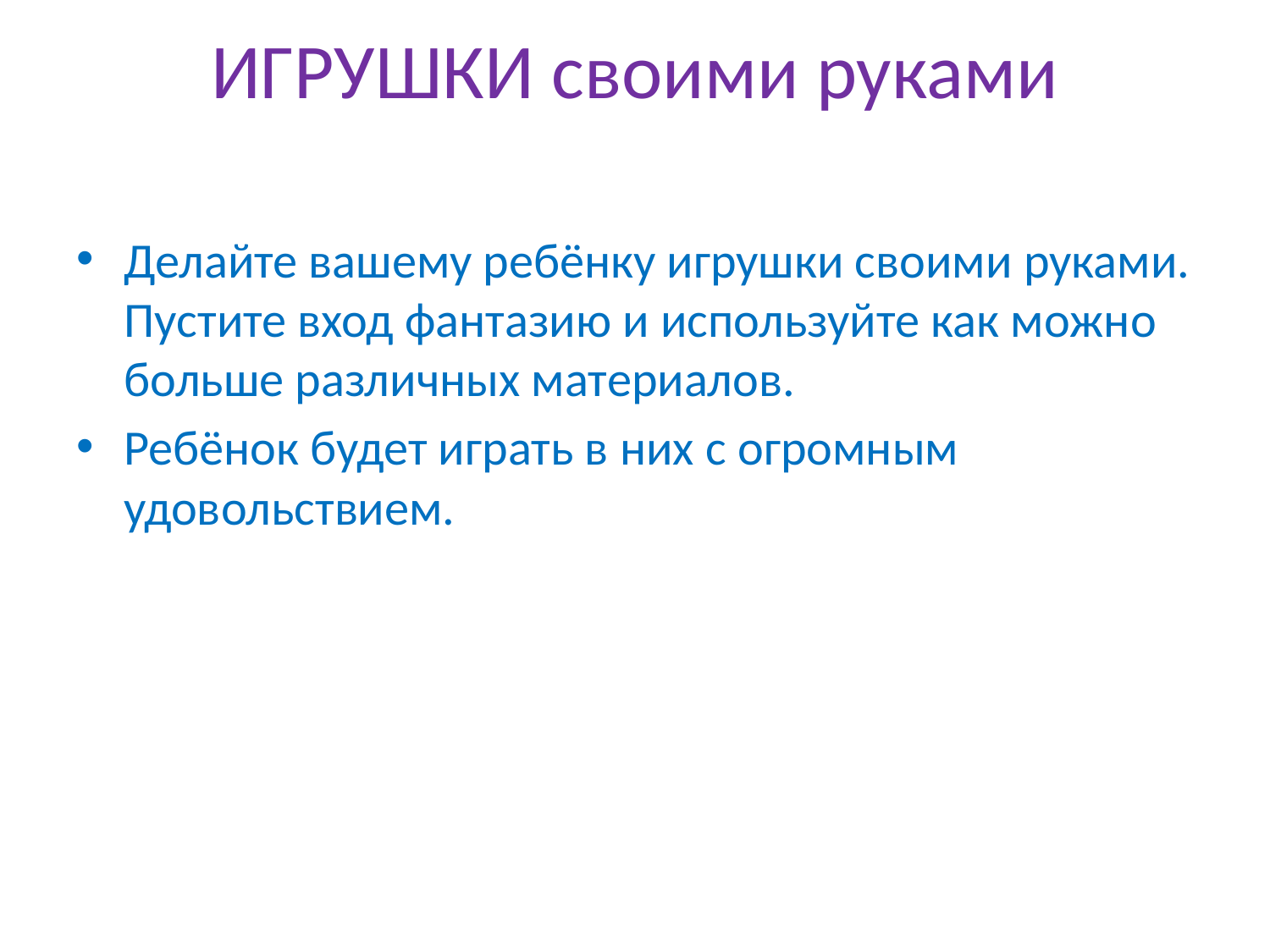

# ИГРУШКИ своими руками
Делайте вашему ребёнку игрушки своими руками. Пустите вход фантазию и используйте как можно больше различных материалов.
Ребёнок будет играть в них с огромным удовольствием.